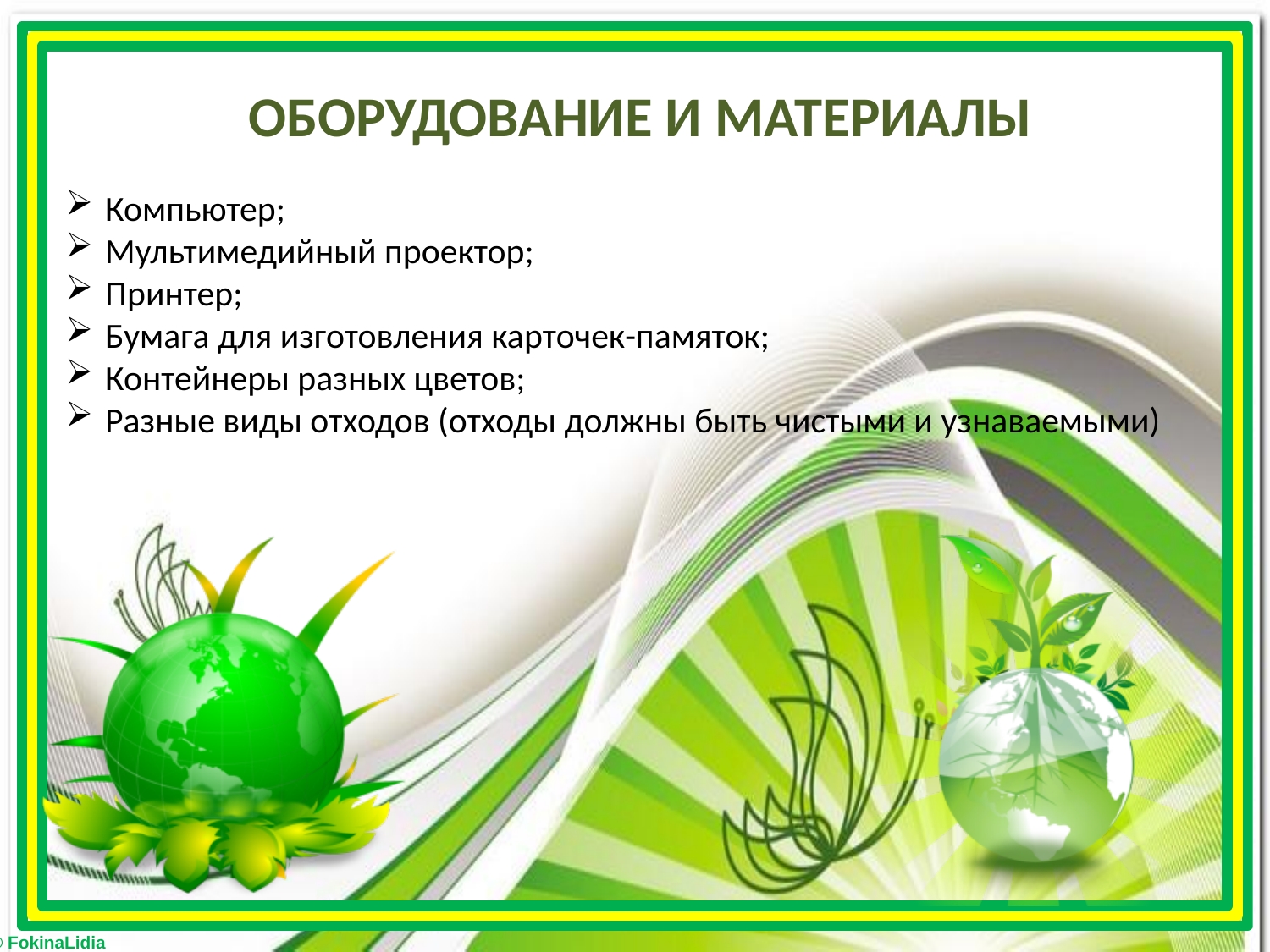

ОБОРУДОВАНИЕ И МАТЕРИАЛЫ

Компьютер;
Мультимедийный проектор;
Принтер;
Бумага для изготовления карточек-памяток;
Контейнеры разных цветов;
Разные виды отходов (отходы должны быть чистыми и узнаваемыми)